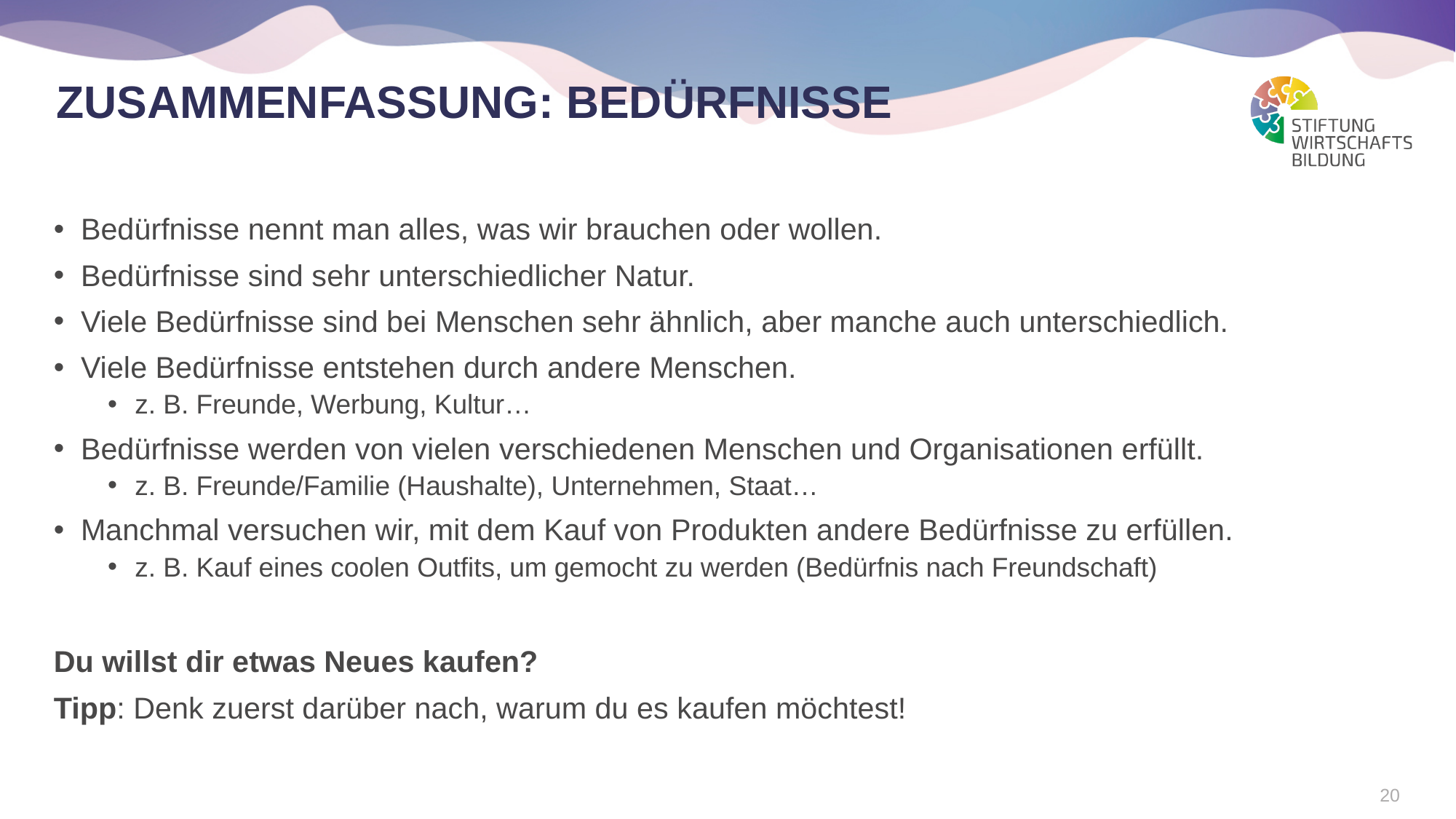

# Zusammenfassung: Bedürfnisse
Bedürfnisse nennt man alles, was wir brauchen oder wollen.
Bedürfnisse sind sehr unterschiedlicher Natur.
Viele Bedürfnisse sind bei Menschen sehr ähnlich, aber manche auch unterschiedlich.
Viele Bedürfnisse entstehen durch andere Menschen.
z. B. Freunde, Werbung, Kultur…
Bedürfnisse werden von vielen verschiedenen Menschen und Organisationen erfüllt.
z. B. Freunde/Familie (Haushalte), Unternehmen, Staat…
Manchmal versuchen wir, mit dem Kauf von Produkten andere Bedürfnisse zu erfüllen.
z. B. Kauf eines coolen Outfits, um gemocht zu werden (Bedürfnis nach Freundschaft)

Du willst dir etwas Neues kaufen?
Tipp: Denk zuerst darüber nach, warum du es kaufen möchtest!
20